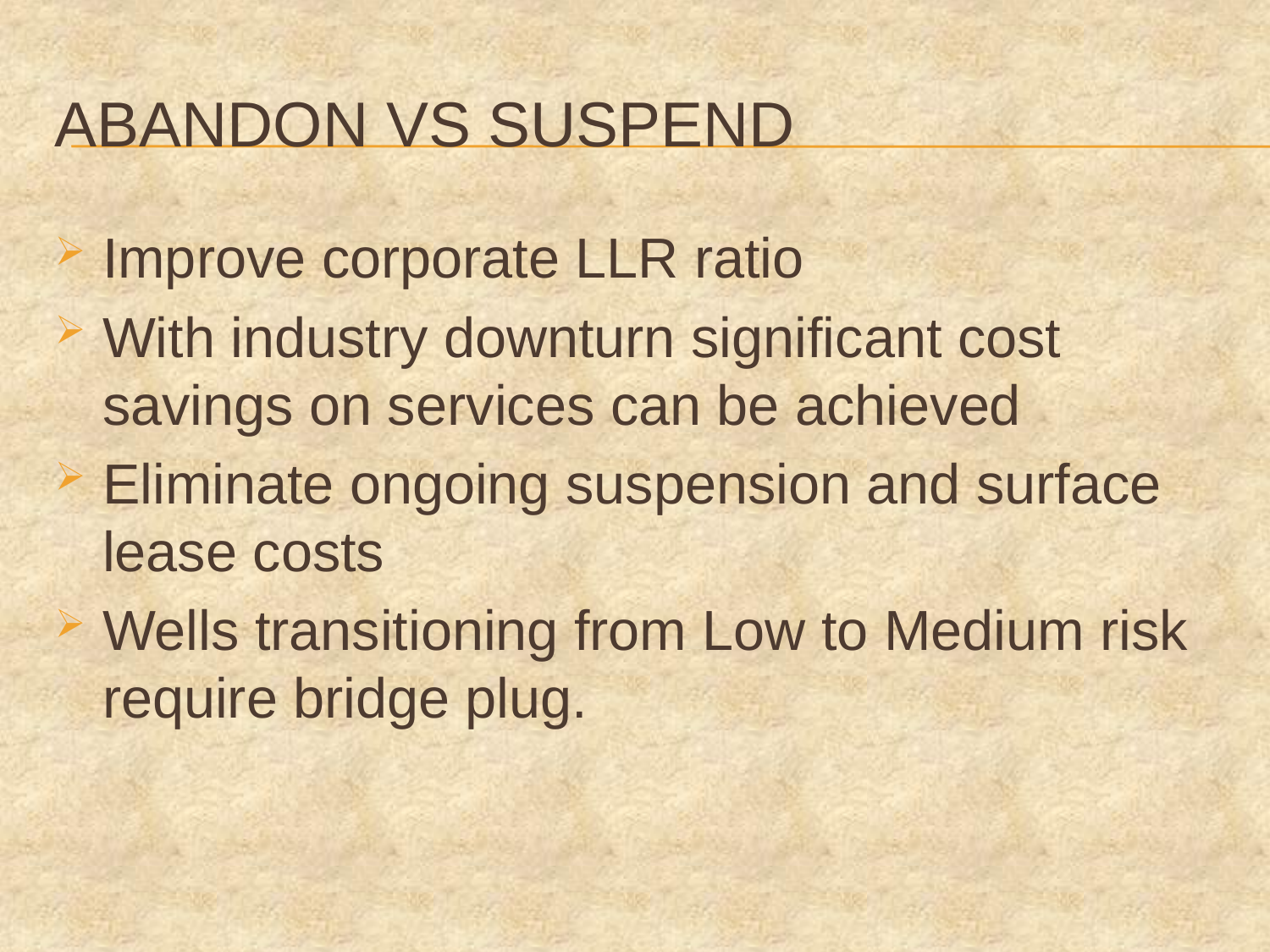

# Abandon vs Suspend
Improve corporate LLR ratio
With industry downturn significant cost savings on services can be achieved
Eliminate ongoing suspension and surface lease costs
Wells transitioning from Low to Medium risk require bridge plug.